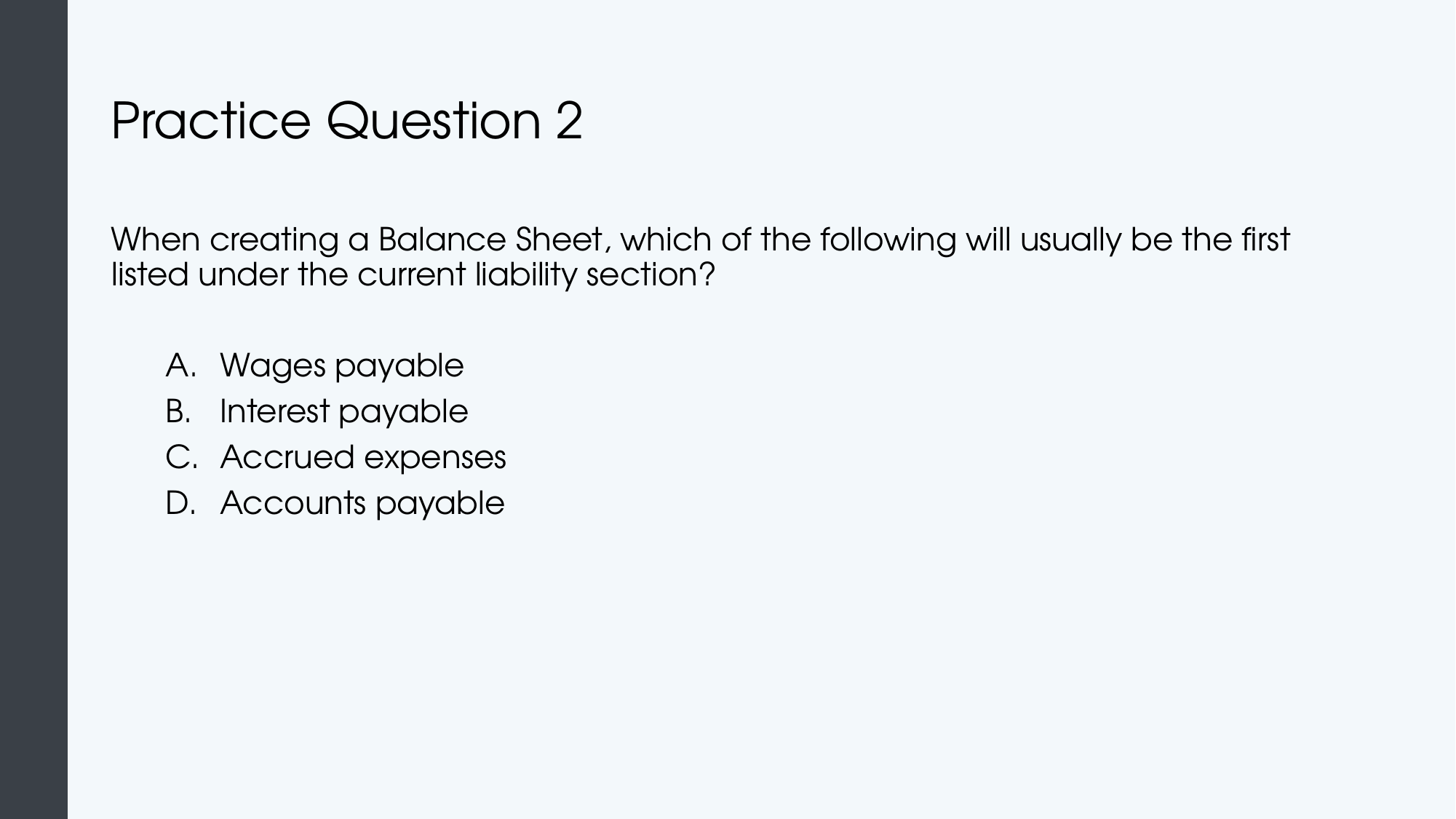

# Practice Question 2
When creating a Balance Sheet, which of the following will usually be the first listed under the current liability section?

Wages payable
Interest payable
Accrued expenses
Accounts payable